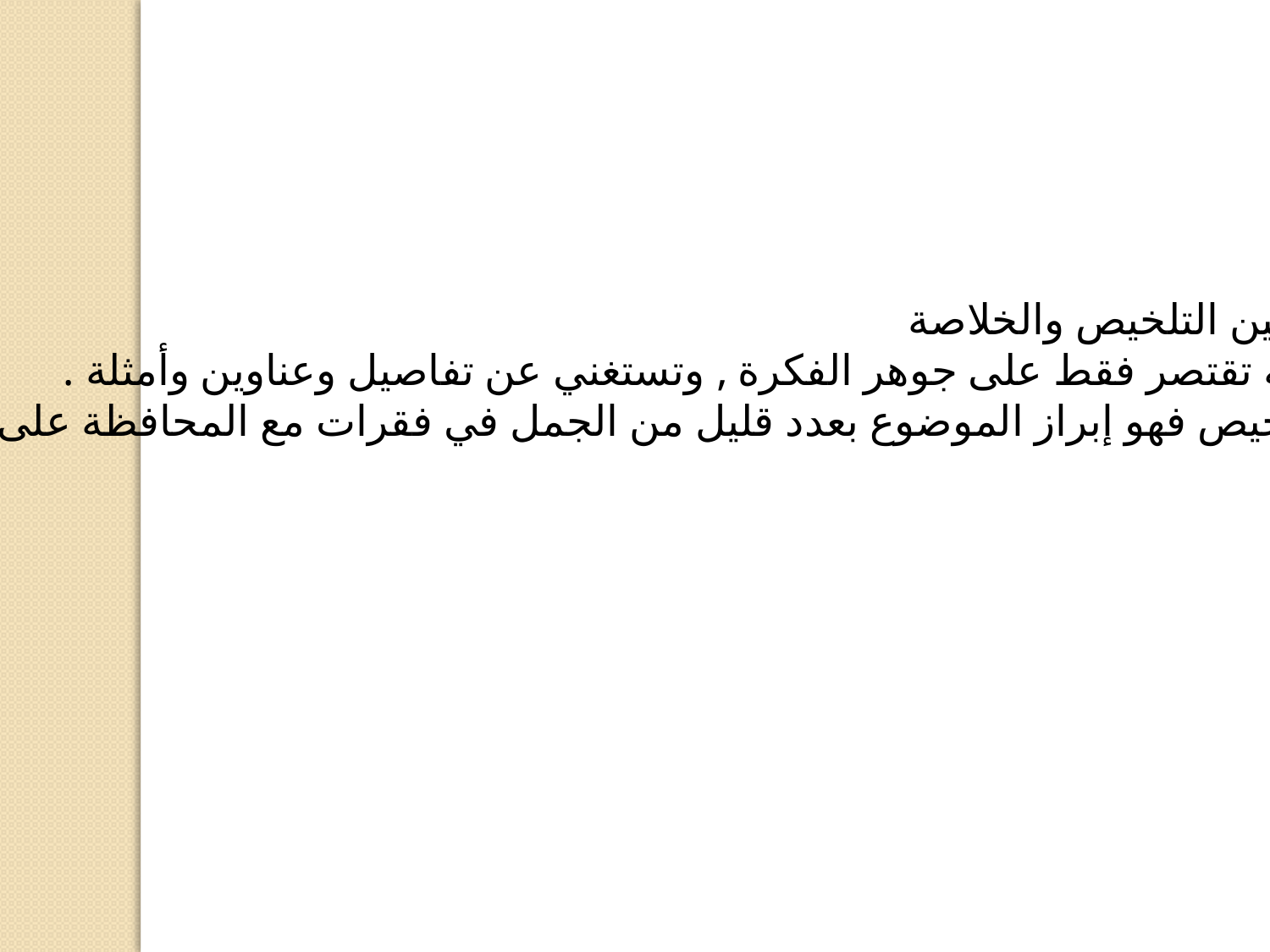

الفرق بين التلخيص والخلاصة
الخلاصة تقتصر فقط على جوهر الفكرة , وتستغني عن تفاصيل وعناوين وأمثلة .
أما التلخيص فهو إبراز الموضوع بعدد قليل من الجمل في فقرات مع المحافظة على جوهر النص .